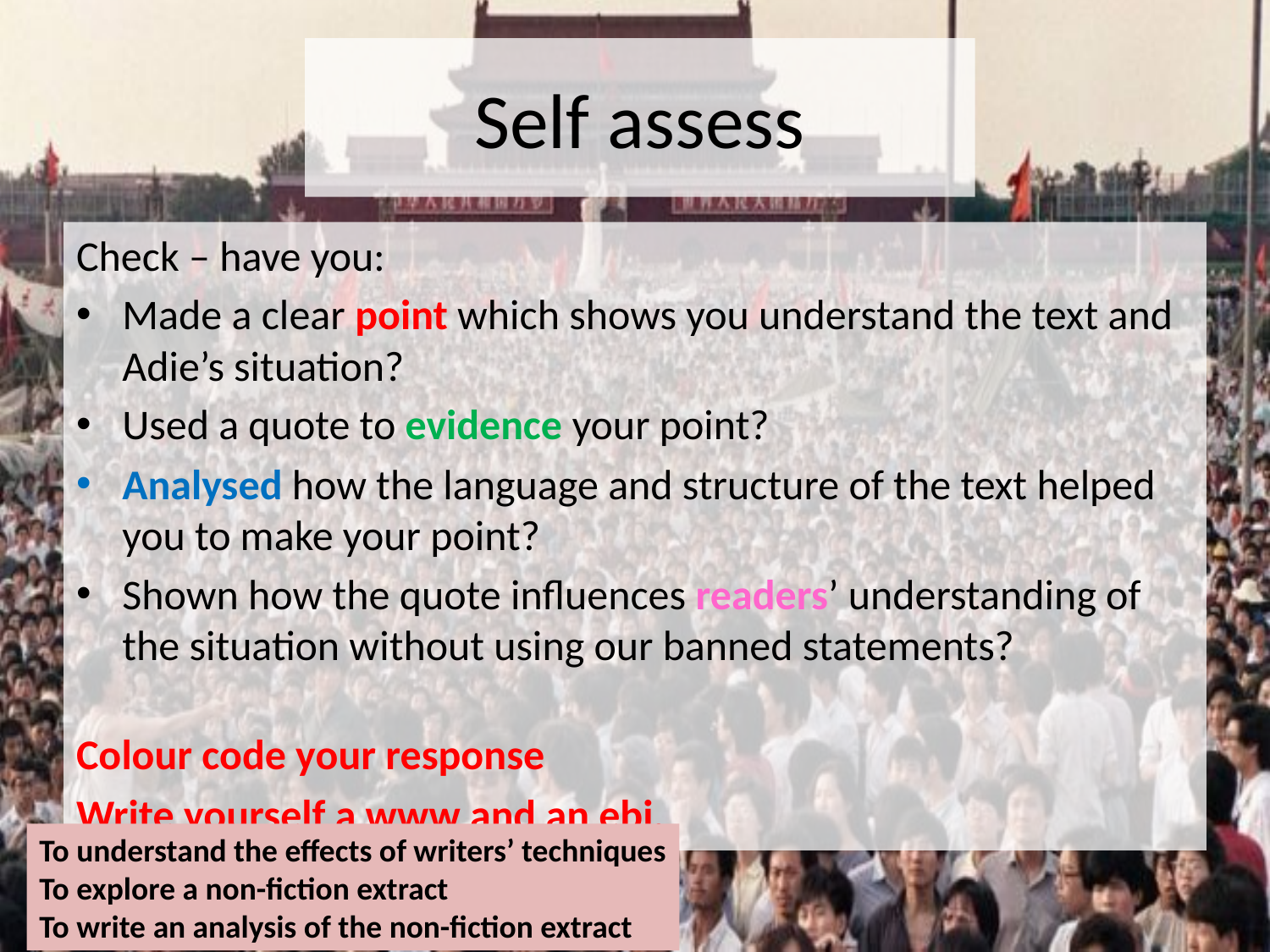

# Self assess
Check – have you:
Made a clear point which shows you understand the text and Adie’s situation?
Used a quote to evidence your point?
Analysed how the language and structure of the text helped you to make your point?
Shown how the quote influences readers’ understanding of the situation without using our banned statements?
Colour code your response
Write yourself a www and an ebi.

To understand the effects of writers’ techniques
To explore a non-fiction extract
To write an analysis of the non-fiction extract